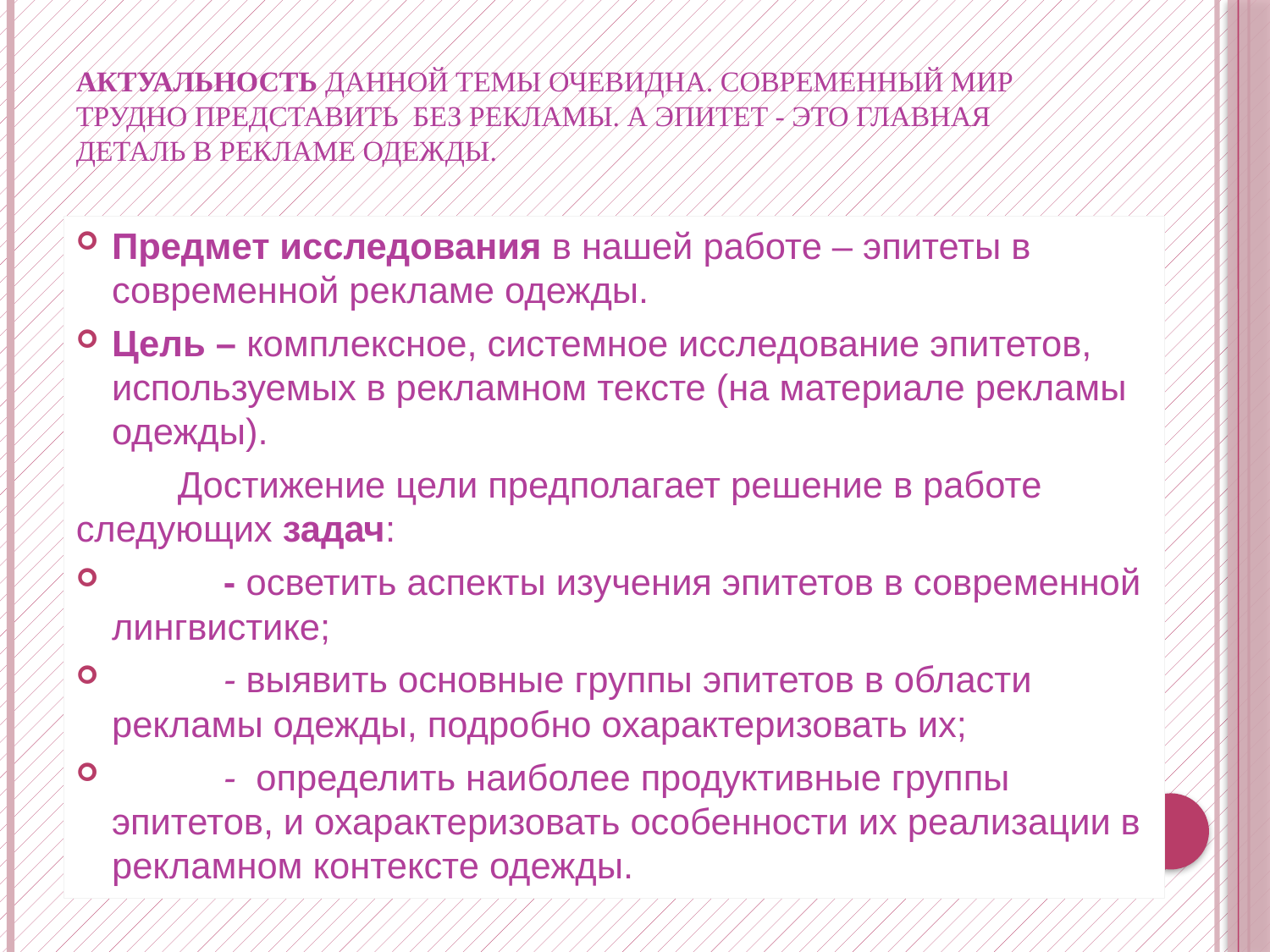

# Актуальность данной темы очевидна. Современный мир трудно представить  без рекламы. А эпитет - это главная деталь в рекламе одежды.
Предмет исследования в нашей работе – эпитеты в современной рекламе одежды.
Цель – комплексное, системное исследование эпитетов, используемых в рекламном тексте (на материале рекламы одежды).
          Достижение цели предполагает решение в работе следующих задач:
           - осветить аспекты изучения эпитетов в современной лингвистике;
           - выявить основные группы эпитетов в области рекламы одежды, подробно охарактеризовать их;
           -  определить наиболее продуктивные группы эпитетов, и охарактеризовать особенности их реализации в рекламном контексте одежды.